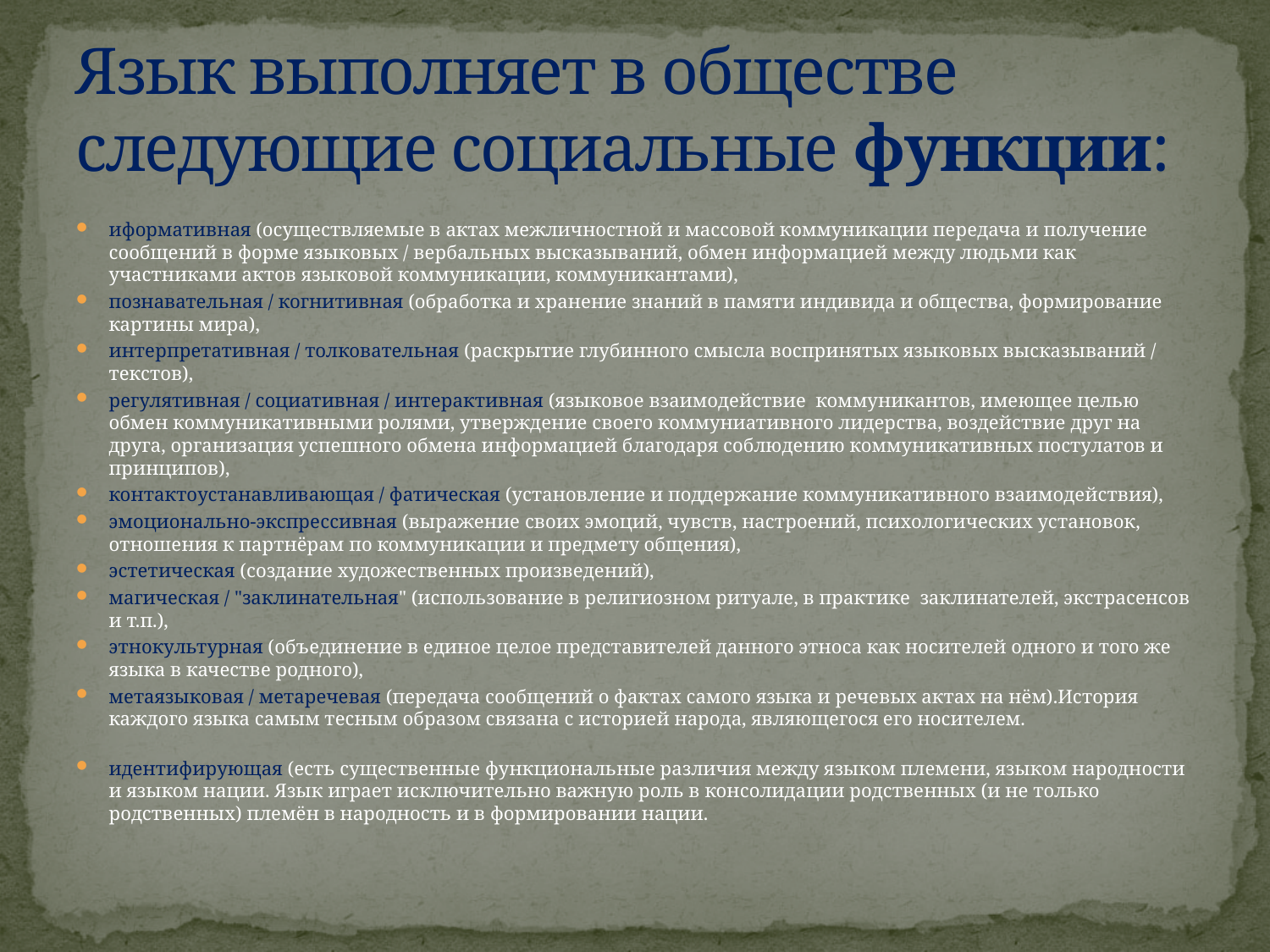

# Язык выполняет в обществе следующие социальные функции:
иформативная (осуществляемые в актах межличностной и массовой коммуникации передача и получение сообщений в форме языковых / вербальных высказываний, обмен информацией между людьми как участниками актов языковой коммуникации, коммуникантами),
познавательная / когнитивная (обработка и хранение знаний в памяти индивида и общества, формирование картины мира),
интерпретативная / толковательная (раскрытие глубинного смысла воспринятых языковых высказываний / текстов),
регулятивная / социативная / интерактивная (языковое взаимодействие  коммуникантов, имеющее целью обмен коммуникативными ролями, утверждение своего коммуниативного лидерства, воздействие друг на друга, организация успешного обмена информацией благодаря соблюдению коммуникативных постулатов и принципов),
контактоустанавливающая / фатическая (установление и поддержание коммуникативного взаимодействия),
эмоционально-экспрессивная (выражение своих эмоций, чувств, настроений, психологических установок, отношения к партнёрам по коммуникации и предмету общения),
эстетическая (создание художественных произведений),
магическая / "заклинательная" (использование в религиозном ритуале, в практике  заклинателей, экстрасенсов и т.п.),
этнокультурная (объединение в единое целое представителей данного этноса как носителей одного и того же языка в качестве родного),
метаязыковая / метаречевая (передача сообщений о фактах самого языка и речевых актах на нём).История каждого языка самым тесным образом связана с историей народа, являющегося его носителем.
идентифирующая (есть существенные функциональные различия между языком племени, языком народности и языком нации. Язык играет исключительно важную роль в консолидации родственных (и не только родственных) племён в народность и в формировании нации.